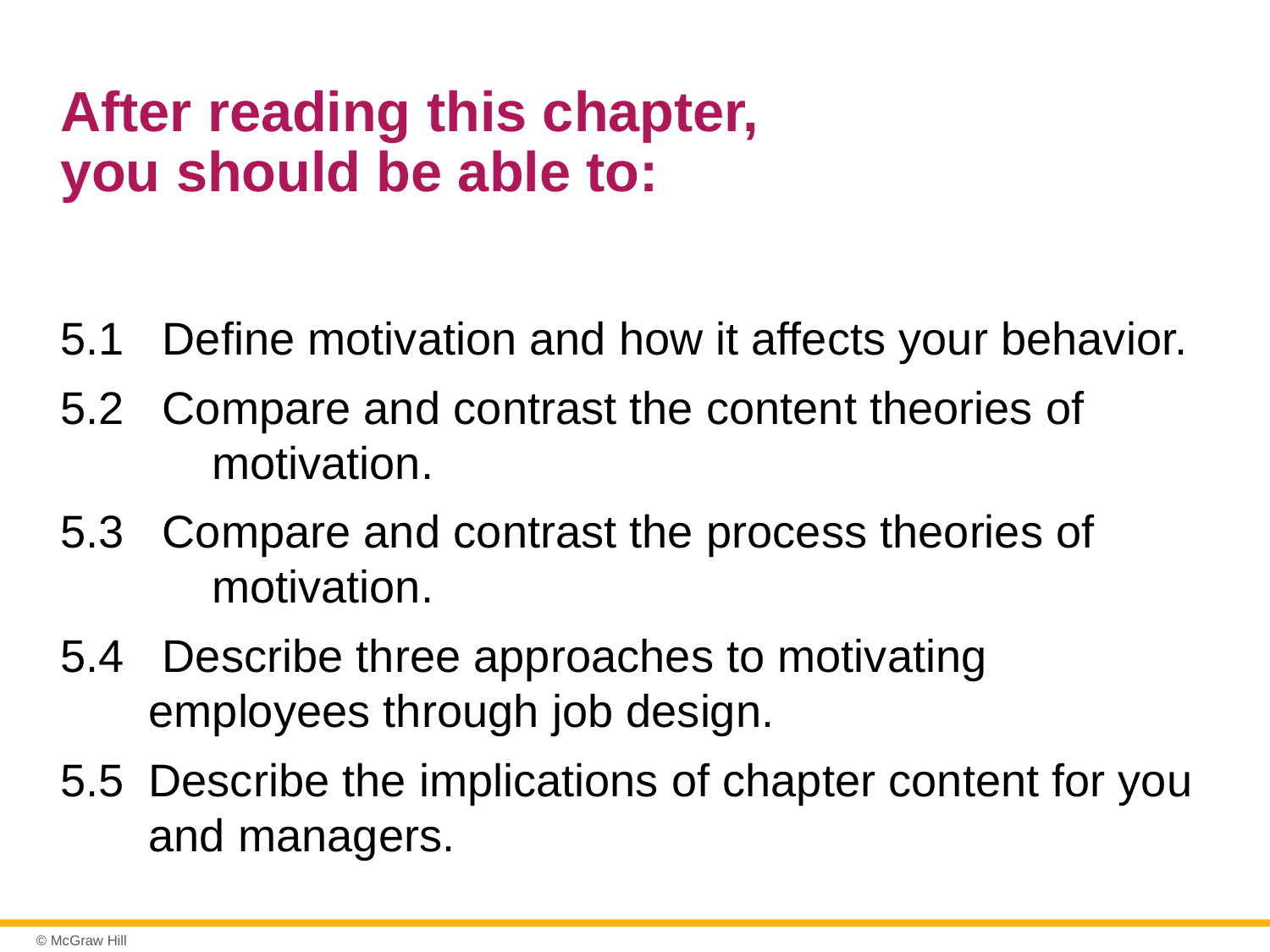

# After reading this chapter, you should be able to:
5.1   Define motivation and how it affects your behavior.
5.2   Compare and contrast the content theories of motivation.
5.3   Compare and contrast the process theories of motivation.
5.4   Describe three approaches to motivating employees through job design.
5.5	Describe the implications of chapter content for you and managers.